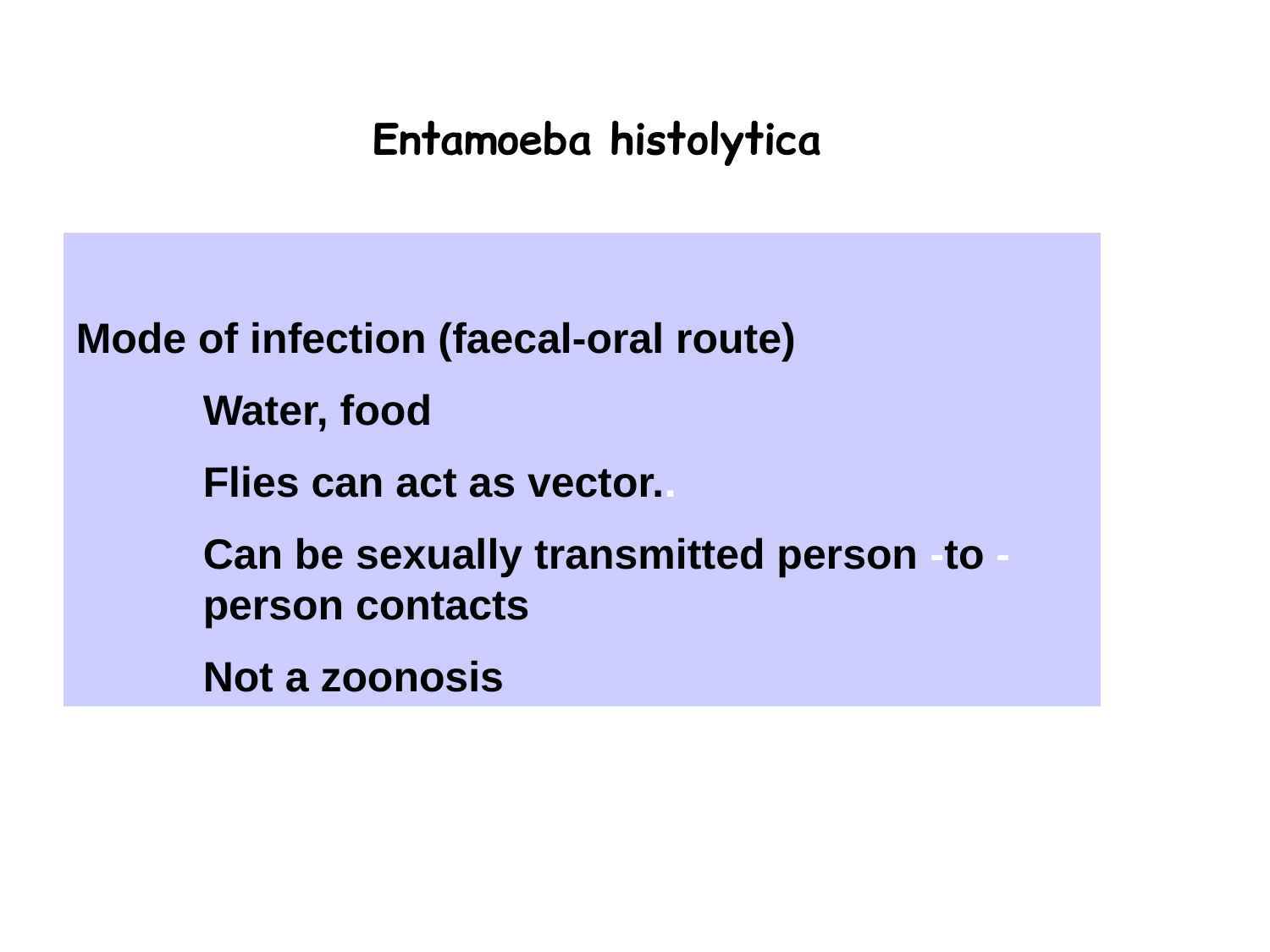

Entamoeba histolytica

Mode of infection (faecal-oral route)
Water, food
Flies can act as vector..
Can be sexually transmitted person -to -person contacts
Not a zoonosis